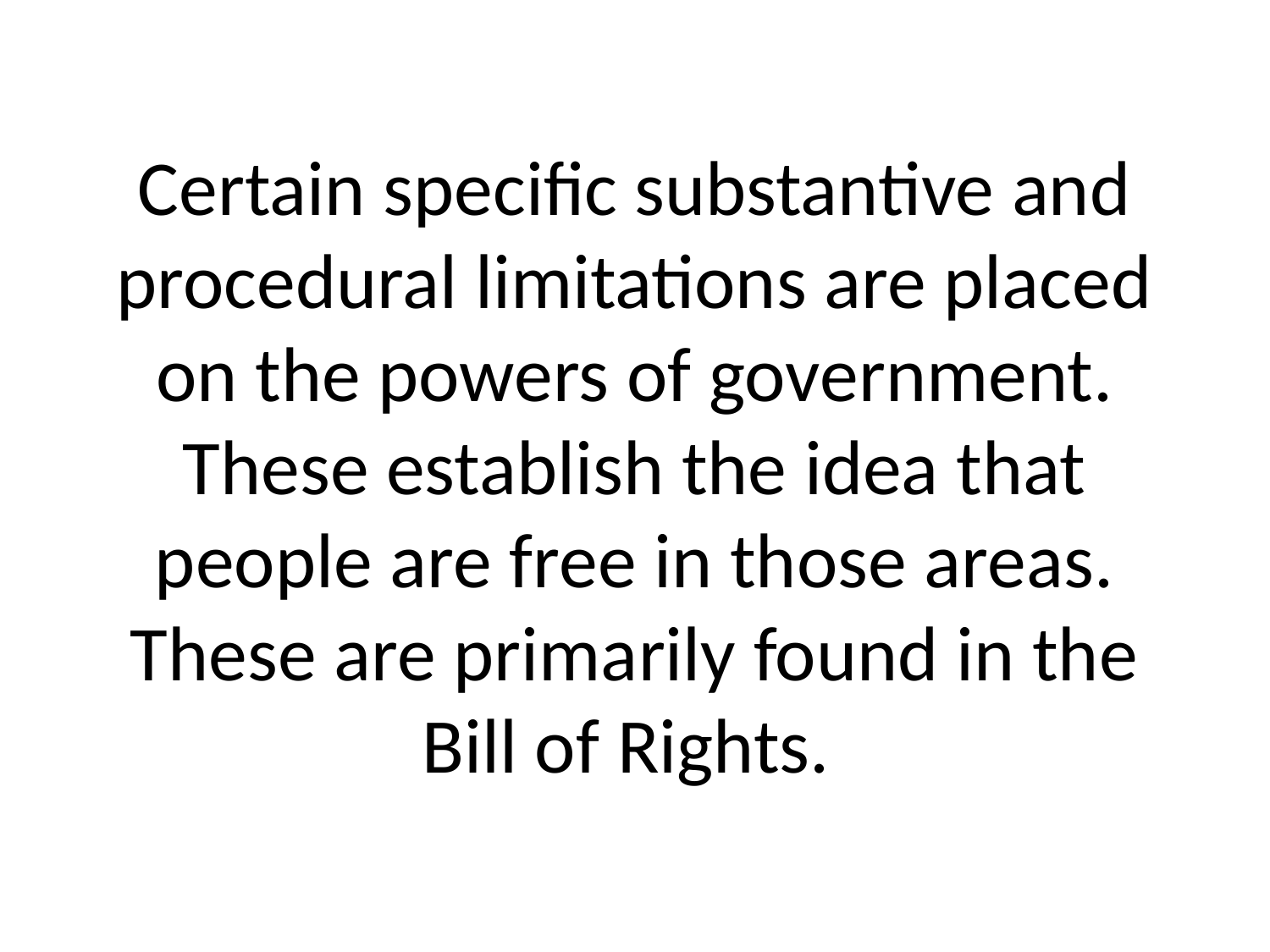

# Certain specific substantive and procedural limitations are placed on the powers of government. These establish the idea that people are free in those areas. These are primarily found in the Bill of Rights.